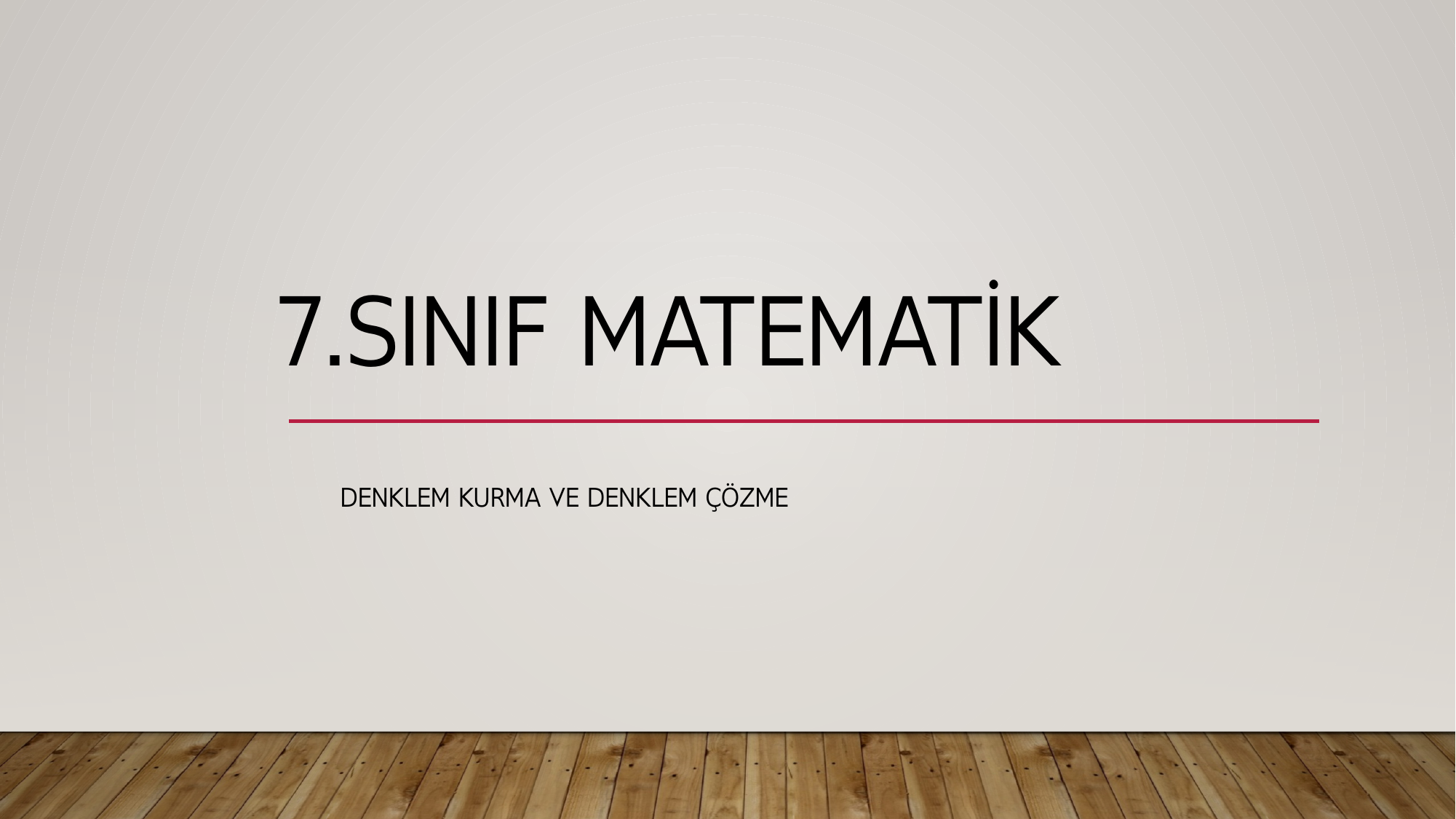

# 7.SINIF MATEMATİK
DENKLEM KURMA VE DENKLEM ÇÖZME